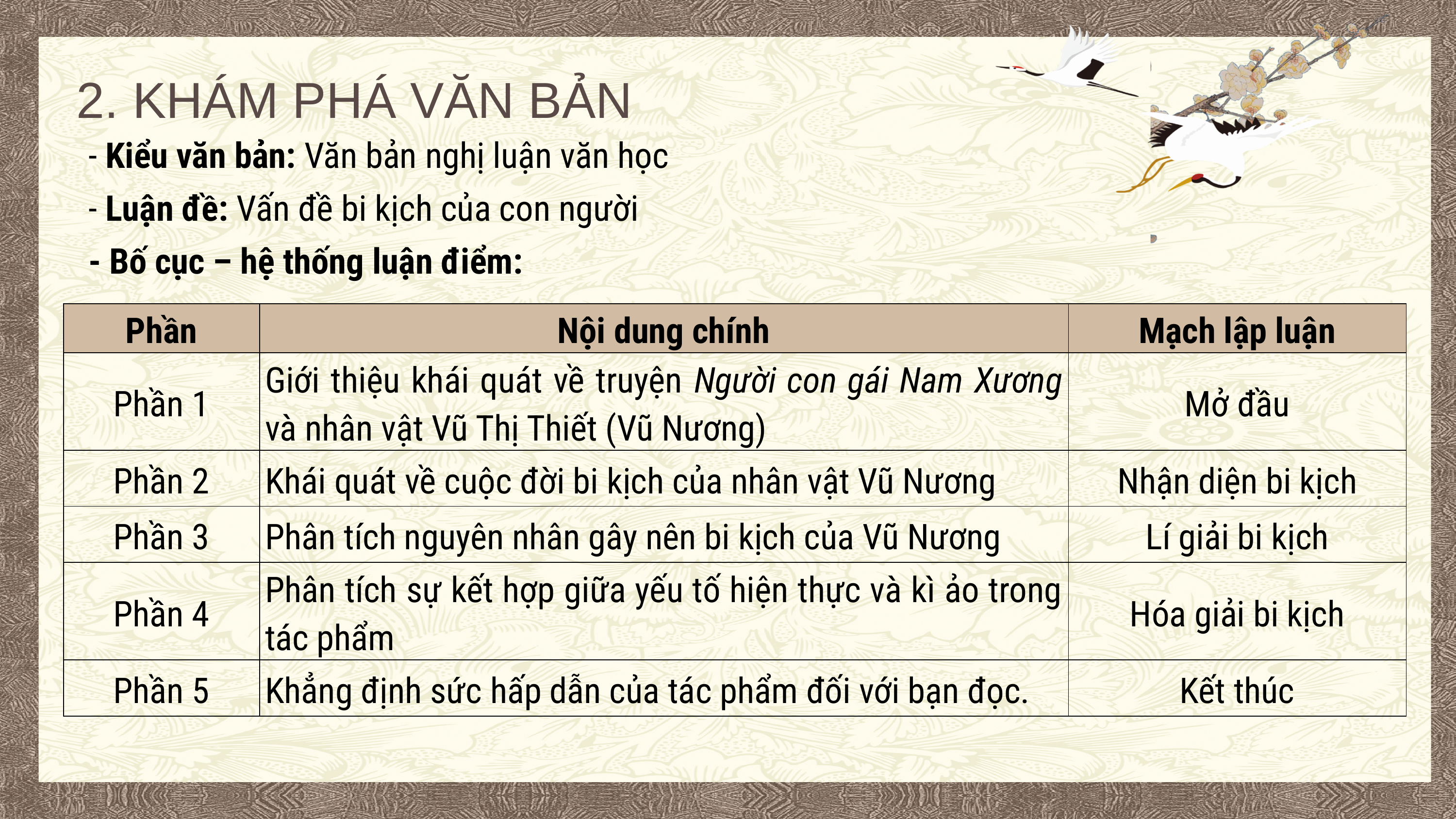

2. KHÁM PHÁ VĂN BẢN
- Kiểu văn bản: Văn bản nghị luận văn học
- Luận đề: Vấn đề bi kịch của con người
- Bố cục – hệ thống luận điểm:
| Phần | Nội dung chính | Mạch lập luận |
| --- | --- | --- |
| Phần 1 | Giới thiệu khái quát về truyện Người con gái Nam Xương và nhân vật Vũ Thị Thiết (Vũ Nương) | Mở đầu |
| Phần 2 | Khái quát về cuộc đời bi kịch của nhân vật Vũ Nương | Nhận diện bi kịch |
| Phần 3 | Phân tích nguyên nhân gây nên bi kịch của Vũ Nương | Lí giải bi kịch |
| Phần 4 | Phân tích sự kết hợp giữa yếu tố hiện thực và kì ảo trong tác phẩm | Hóa giải bi kịch |
| Phần 5 | Khẳng định sức hấp dẫn của tác phẩm đối với bạn đọc. | Kết thúc |